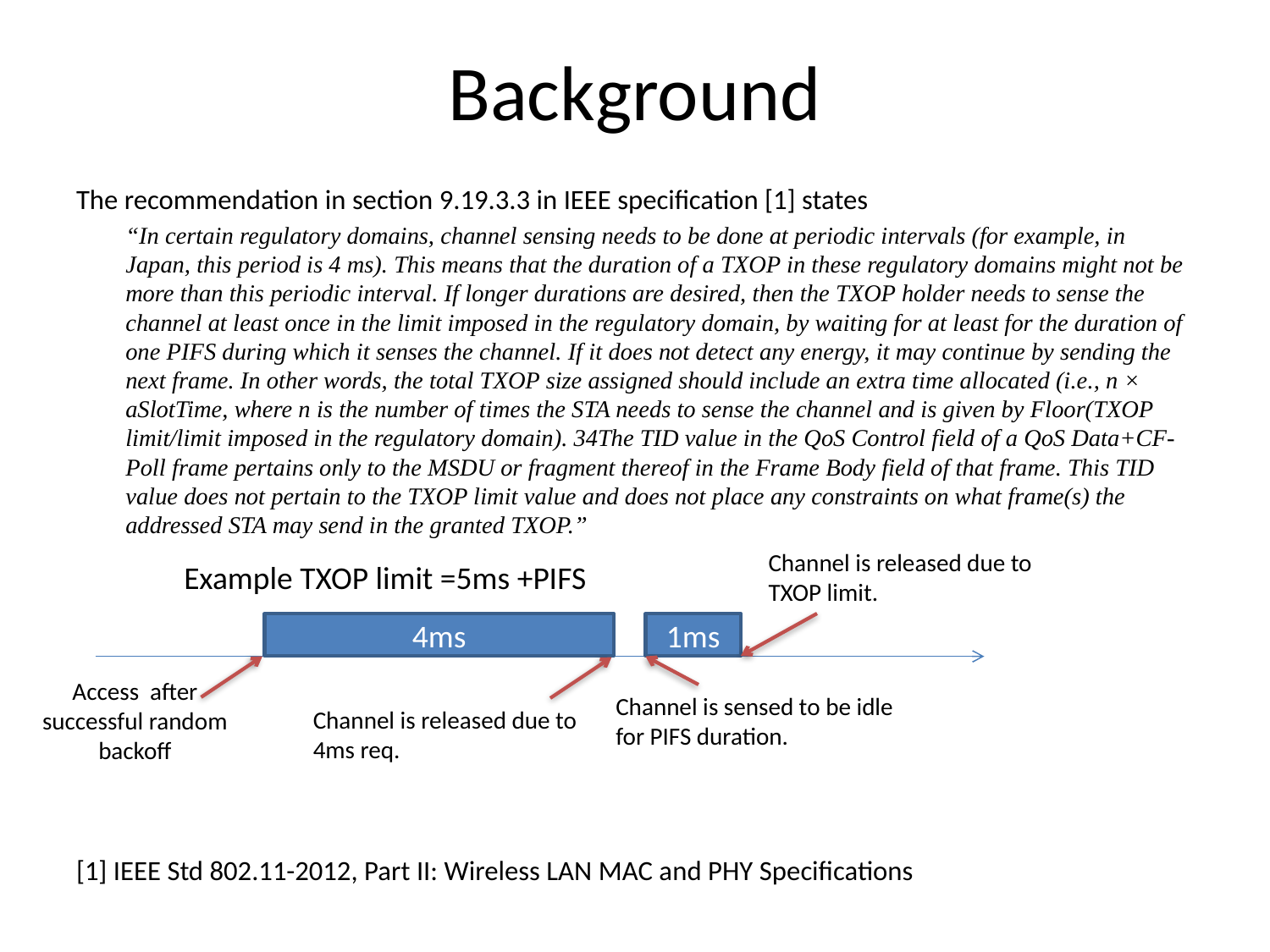

# Background
The recommendation in section 9.19.3.3 in IEEE specification [1] states
“In certain regulatory domains, channel sensing needs to be done at periodic intervals (for example, in Japan, this period is 4 ms). This means that the duration of a TXOP in these regulatory domains might not be more than this periodic interval. If longer durations are desired, then the TXOP holder needs to sense the channel at least once in the limit imposed in the regulatory domain, by waiting for at least for the duration of one PIFS during which it senses the channel. If it does not detect any energy, it may continue by sending the next frame. In other words, the total TXOP size assigned should include an extra time allocated (i.e., n × aSlotTime, where n is the number of times the STA needs to sense the channel and is given by Floor(TXOP limit/limit imposed in the regulatory domain). 34The TID value in the QoS Control field of a QoS Data+CF-Poll frame pertains only to the MSDU or fragment thereof in the Frame Body field of that frame. This TID value does not pertain to the TXOP limit value and does not place any constraints on what frame(s) the addressed STA may send in the granted TXOP.”

[1] IEEE Std 802.11-2012, Part II: Wireless LAN MAC and PHY Specifications
Channel is released due to TXOP limit.
Example TXOP limit =5ms +PIFS
4ms
1ms
Access  after successful random backoff
Channel is sensed to be idle for PIFS duration.
Channel is released due to 4ms req.